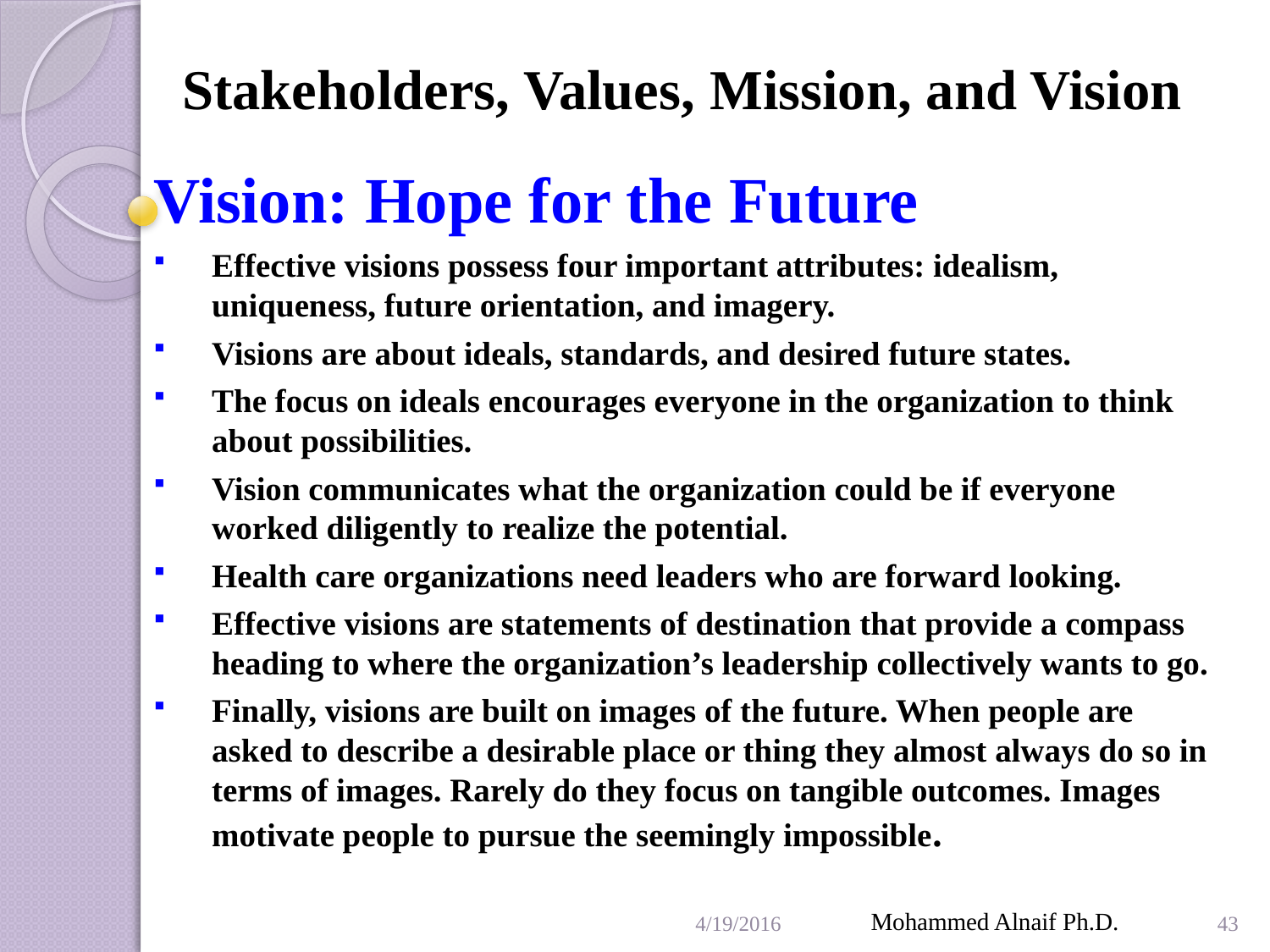

# Stakeholders, Values, Mission, and Vision
Vision: Hope for the Future
Effective visions possess four important attributes: idealism, uniqueness, future orientation, and imagery.
Visions are about ideals, standards, and desired future states.
The focus on ideals encourages everyone in the organization to think about possibilities.
Vision communicates what the organization could be if everyone worked diligently to realize the potential.
Health care organizations need leaders who are forward looking.
Effective visions are statements of destination that provide a compass heading to where the organization’s leadership collectively wants to go.
Finally, visions are built on images of the future. When people are asked to describe a desirable place or thing they almost always do so in terms of images. Rarely do they focus on tangible outcomes. Images motivate people to pursue the seemingly impossible.
4/19/2016
Mohammed Alnaif Ph.D.
43